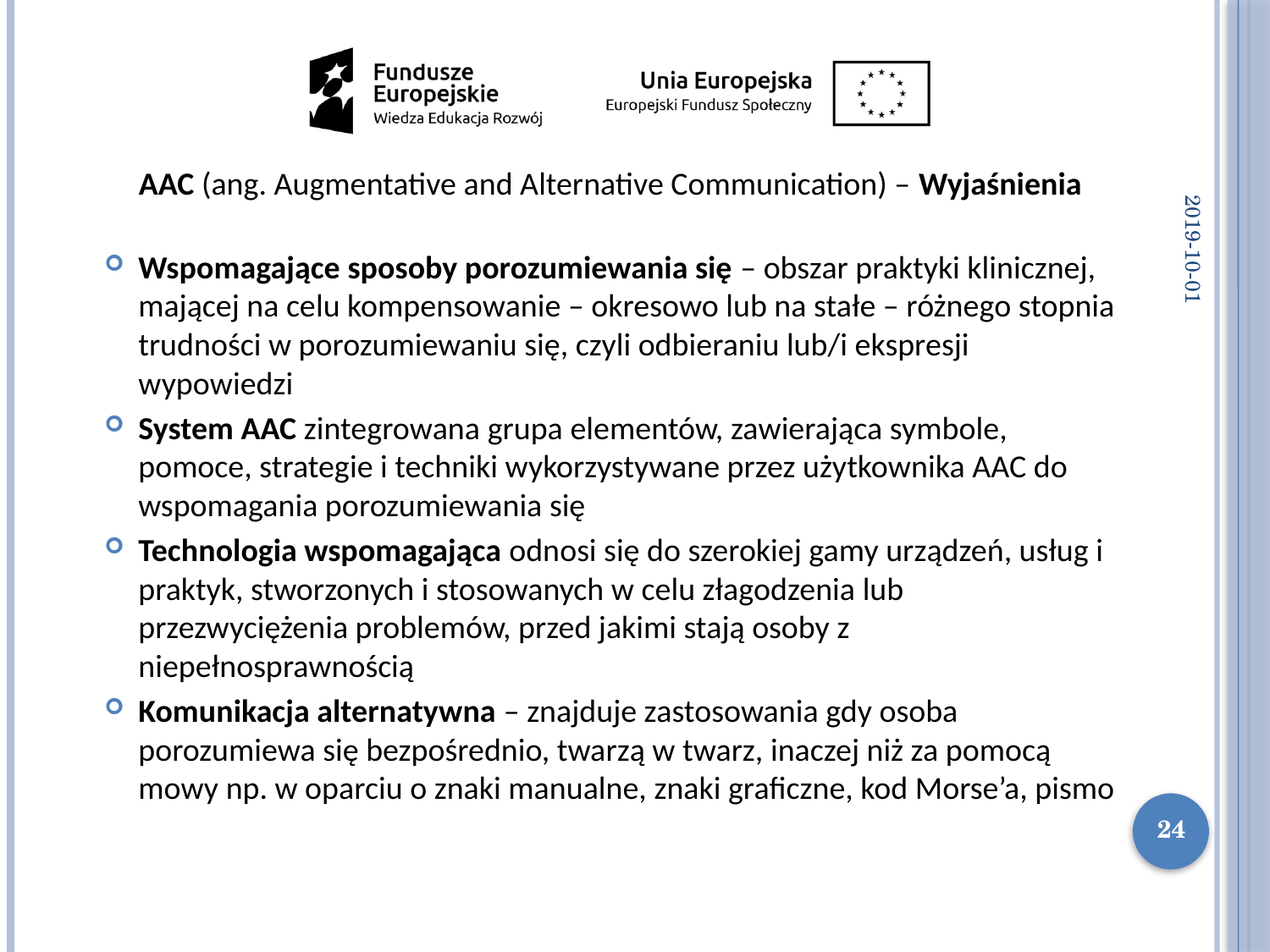

2019-10-01
AAC (ang. Augmentative and Alternative Communication) – Wyjaśnienia

Wspomagające sposoby porozumiewania się – obszar praktyki klinicznej, mającej na celu kompensowanie – okresowo lub na stałe – różnego stopnia trudności w porozumiewaniu się, czyli odbieraniu lub/i ekspresji wypowiedzi
System AAC zintegrowana grupa elementów, zawierająca symbole, pomoce, strategie i techniki wykorzystywane przez użytkownika AAC do wspomagania porozumiewania się
Technologia wspomagająca odnosi się do szerokiej gamy urządzeń, usług i praktyk, stworzonych i stosowanych w celu złagodzenia lub przezwyciężenia problemów, przed jakimi stają osoby z niepełnosprawnością
Komunikacja alternatywna – znajduje zastosowania gdy osoba porozumiewa się bezpośrednio, twarzą w twarz, inaczej niż za pomocą mowy np. w oparciu o znaki manualne, znaki graficzne, kod Morse’a, pismo

24